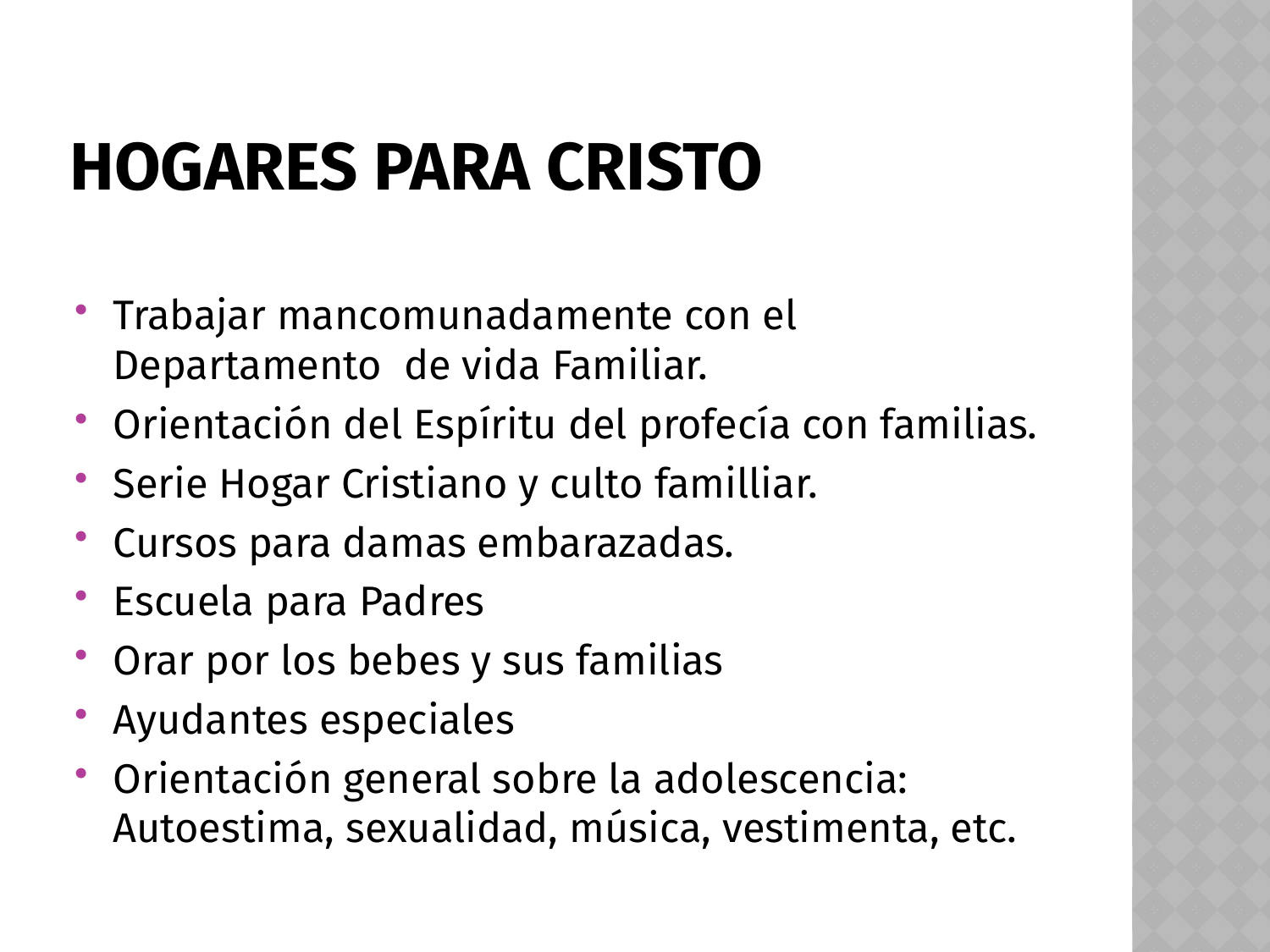

# Hogares Para Cristo

Trabajar mancomunadamente con el Departamento  de vida Familiar.
Orientación del Espíritu del profecía con familias.
Serie Hogar Cristiano y culto familliar.
Cursos para damas embarazadas.
Escuela para Padres
Orar por los bebes y sus familias
Ayudantes especiales
Orientación general sobre la adolescencia: Autoestima, sexualidad, música, vestimenta, etc.